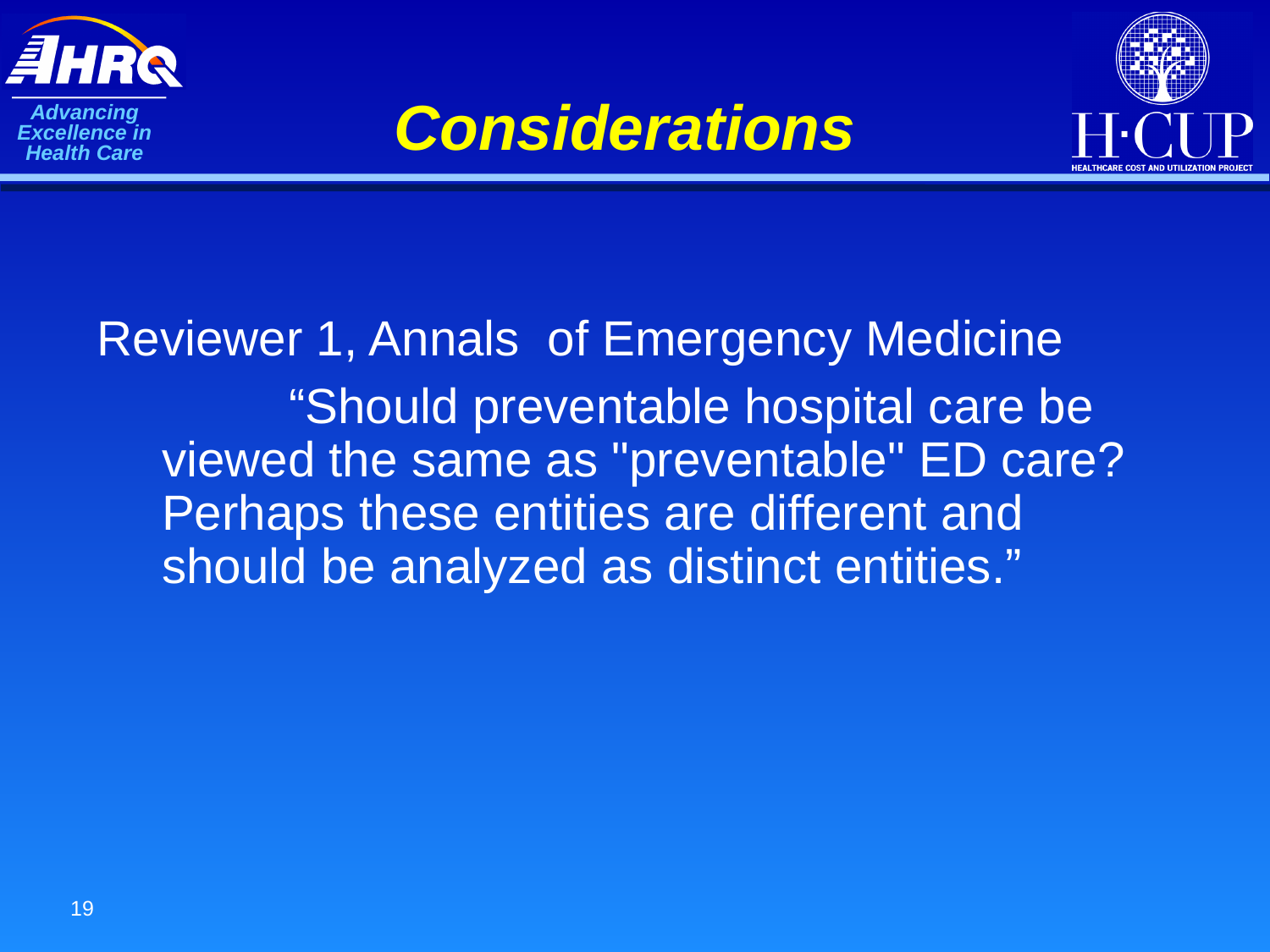

# Considerations

Reviewer 1, Annals  of Emergency Medicine
 		“Should preventable hospital care be viewed the same as "preventable" ED care? Perhaps these entities are different and should be analyzed as distinct entities.”
19